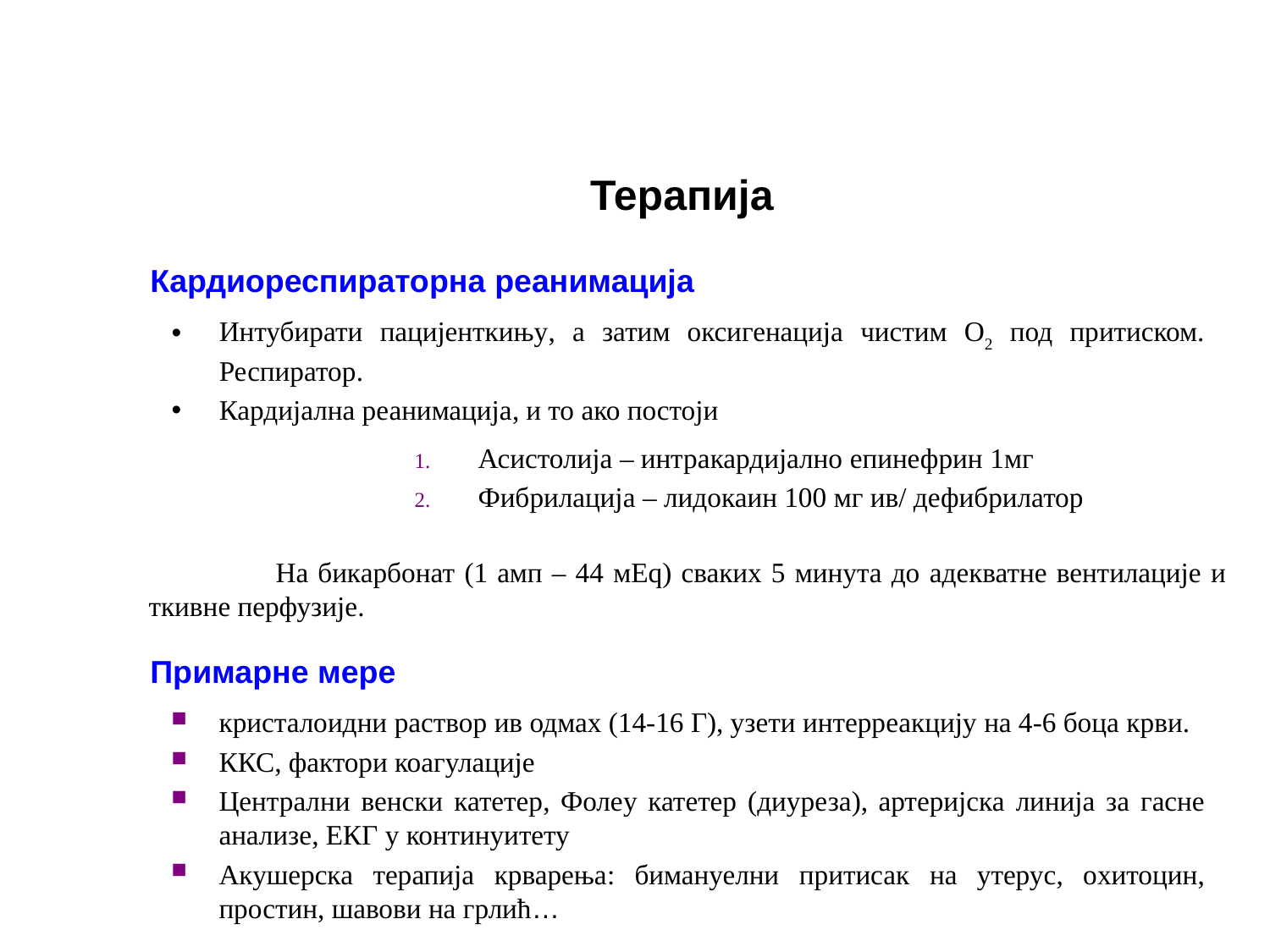

# Терапија
Кардиореспираторна реанимација
Интубирати пацијенткињу, а затим оксигенација чистим О2 под притиском. Респиратор.
Кардијална реанимација, и то ако постоји
Асистолија – интракардијално епинефрин 1мг
Фибрилација – лидокаин 100 мг ив/ дефибрилатор
	На бикарбонат (1 амп – 44 мЕq) сваких 5 минута до адекватне вентилације и ткивне перфузије.
Примарне мере
кристалоидни раствор ив одмах (14-16 Г), узети интерреакцију на 4-6 боца крви.
ККС, фактори коагулације
Централни венски катетер, Фолеy катетер (диуреза), артеријска линија за гасне анализе, ЕКГ у континуитету
Акушерска терапија крварења: бимануелни притисак на утерус, оxитоцин, простин, шавови на грлић…